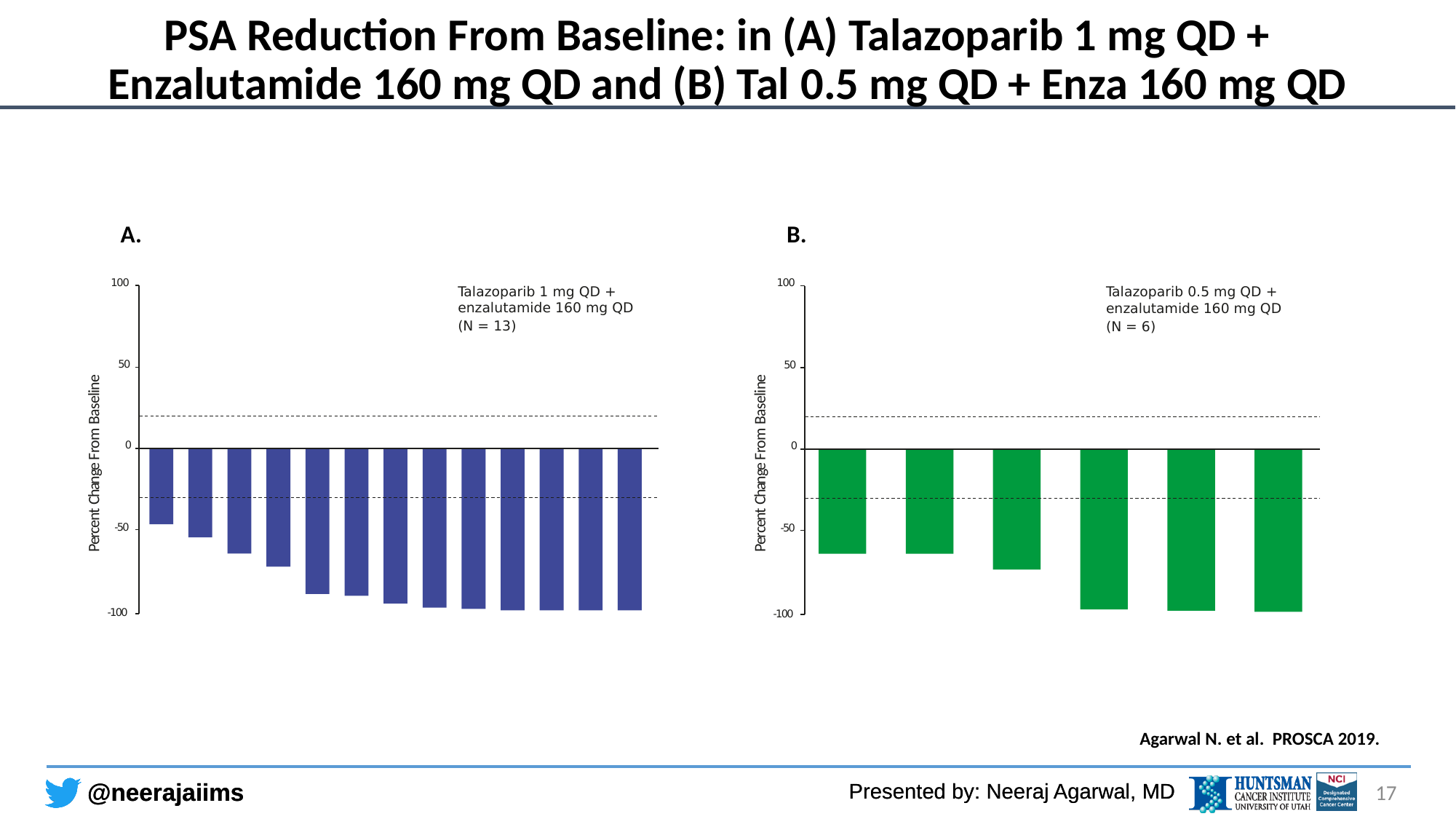

# PSA Reduction From Baseline: in (A) Talazoparib 1 mg QD +   Enzalutamide 160 mg QD and (B) Tal 0.5 mg QD + Enza 160 mg QD
B.
A.
100
Talazoparib 1 mg QD +  enzalutamide 160 mg QD
(N = 13)

50
Percent Change From Baseline

0

-50

-100

100
Talazoparib 0.5 mg QD +  enzalutamide 160 mg QD
(N = 6)

50
Percent Change From Baseline

0

-50

-100

Agarwal N. et al.  PROSCA 2019.
17